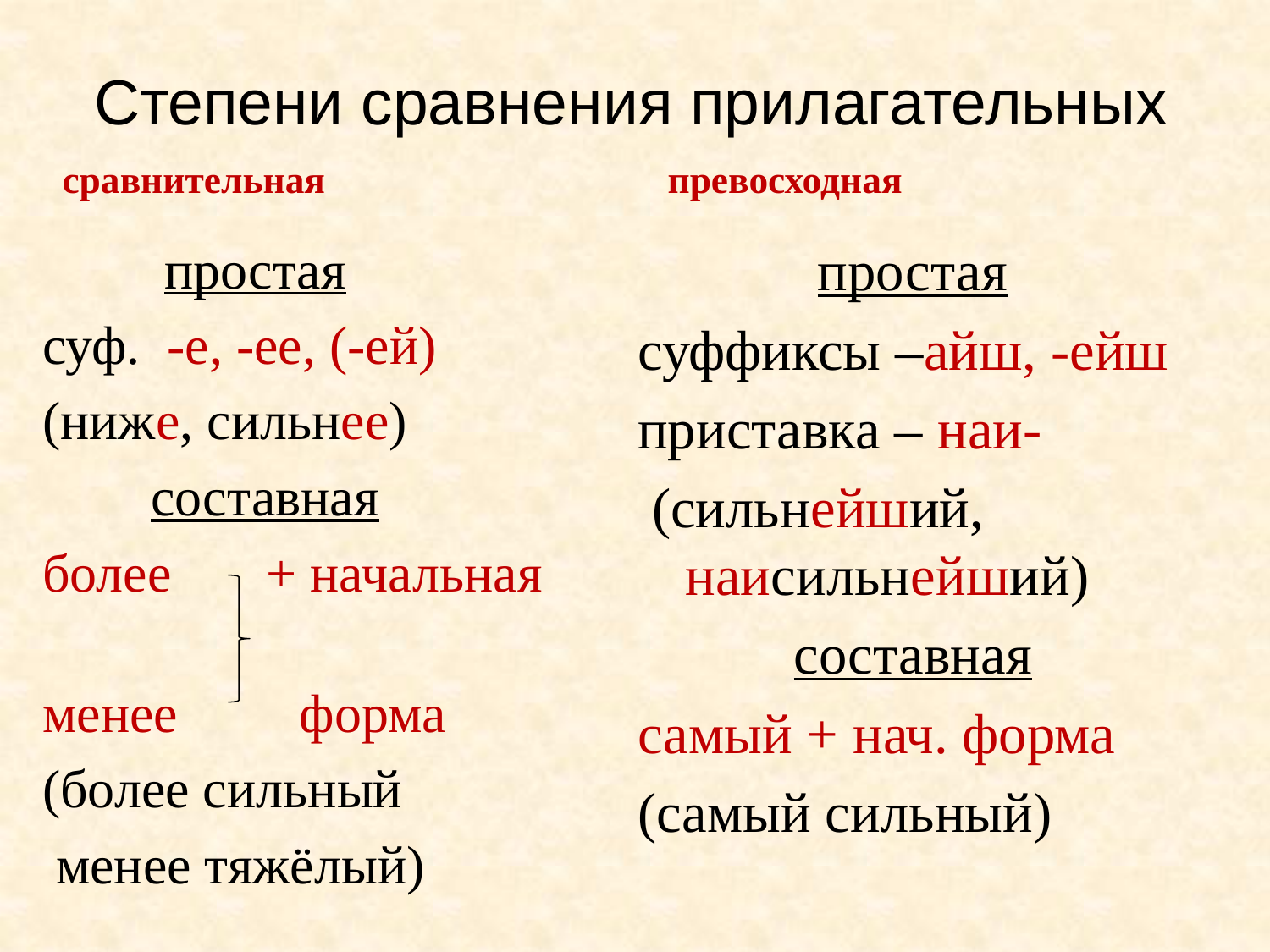

# Степени сравнения прилагательных
сравнительная
превосходная
         простая
суф.  -е, -ее, (-ей)
(ниже, сильнее)
        составная
более       + начальная
менее         форма
(более сильный
 менее тяжёлый)
                 простая
суффиксы –айш, -ейш
приставка – наи-
 (сильнейший, наисильнейший)
           составная
самый + нач. форма
(самый сильный)